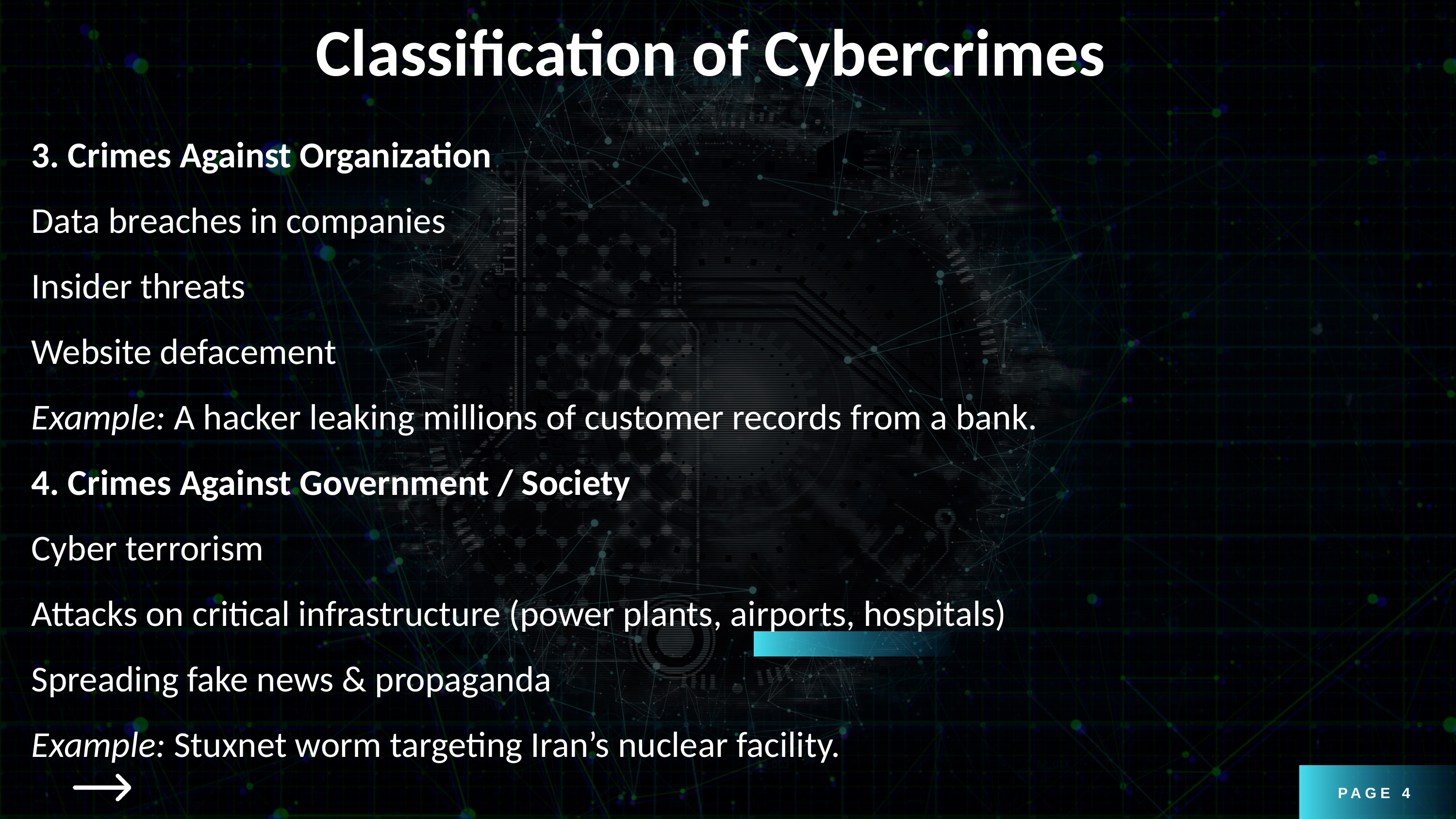

Classification of Cybercrimes
3. Crimes Against Organization
Data breaches in companies
Insider threats
Website defacement
Example: A hacker leaking millions of customer records from a bank.
4. Crimes Against Government / Society
Cyber terrorism
Attacks on critical infrastructure (power plants, airports, hospitals)
Spreading fake news & propaganda
Example: Stuxnet worm targeting Iran’s nuclear facility.

PAGE 4